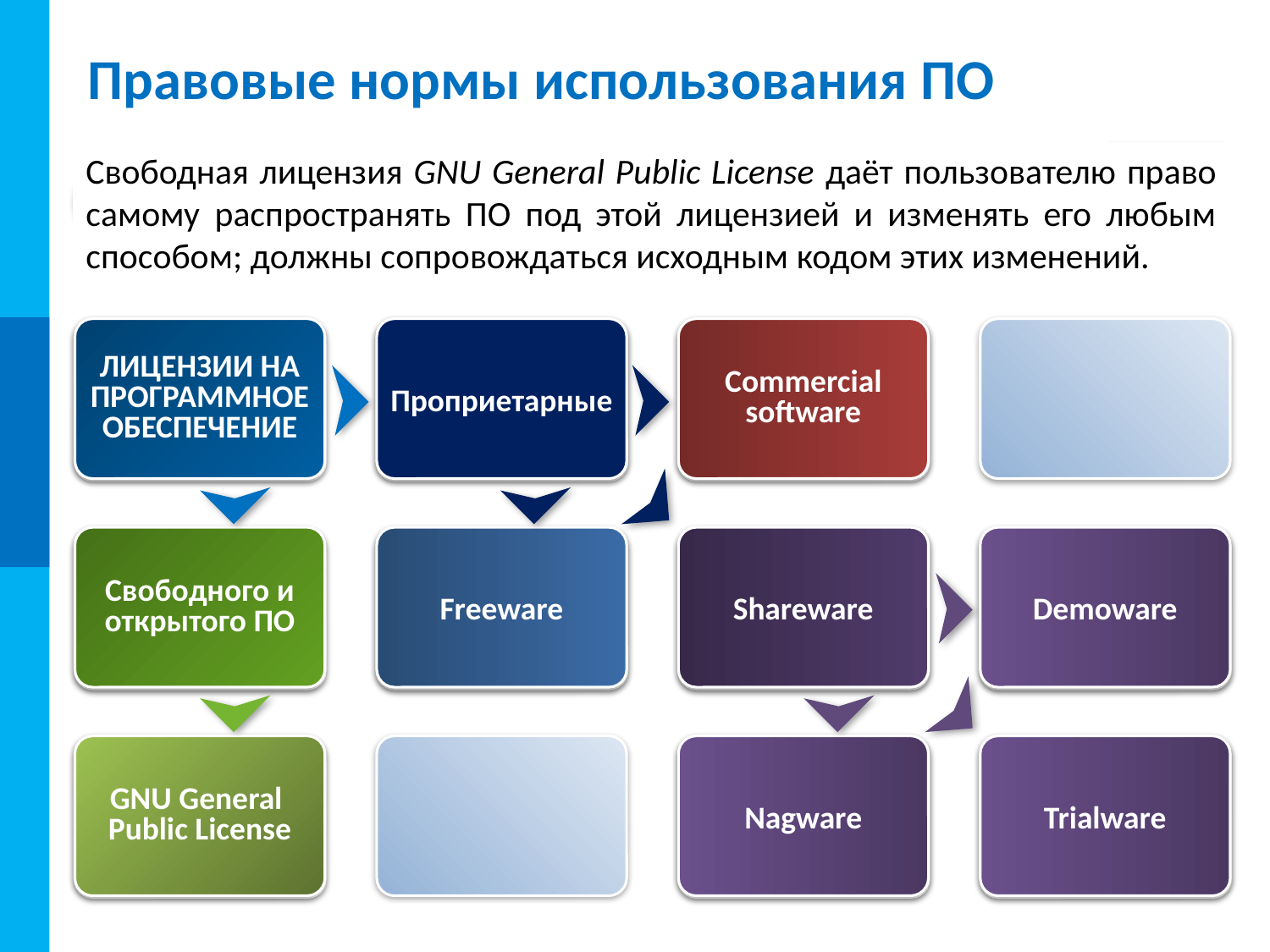

# Правовые нормы использования ПО﻿
В проприетарных лицензиях издатель ПО даёт разрешение её получа-телю использовать одну или несколько копий программы, но при этом сам остаётся правообладателем всех этих копий.
Коммерческое программное обеспечение (Commercial software) создаётся с целью получения прибыли от его использования другими, например, путём продажи экземпляров.
Условно-бесплатное (Shareware) программное обеспечение представляет собой ограниченную по возможностям версию программы.
Демонстрационные версии коммерческого ПО (Demoware), лицензион-ное соглашение которого предусматривает множество ограничений в функциональности по сравнению с основной версией.
 Nagware – модель лицензирования компьютерных программ, исполь-зующая навязчивое напоминание о необходимости регистрации программы за определённую плату.
Trialware – ПО, лицензионное соглашение которого предусматривает бесплатное использование программы без каких-либо ограничений в функциональности, но только в течение пробного периода.
Freeware – вид лицензии на ПО, который предусматривает бесплатное пользование программой. Разработчик может уточнять, какое именно использование может быть бесплатным (в личных целях, коммерческое).
Свободные и открытые лицензии не оставляют права на конкретную копию программы её издателю, а передают самые важные из них конечному пользователю, который и становится владельцем.
Свободная лицензия GNU General Public License даёт пользователю право самому распространять ПО под этой лицензией и изменять его любым способом; должны сопровождаться исходным кодом этих изменений.
!
Лицензия (лицензионное соглашение) на программное обеспе-чение – документ, определяющий порядок использования и рас­пространения ПО, защищённого авторским правом.
ЛИЦЕНЗИИ НА ПРОГРАММНОЕ ОБЕСПЕЧЕНИЕ

Проприетарные
Commercial software

Свободного и открытого ПО
Freeware
Shareware
Demoware

GNU General
Public License
Nagware
Trialware